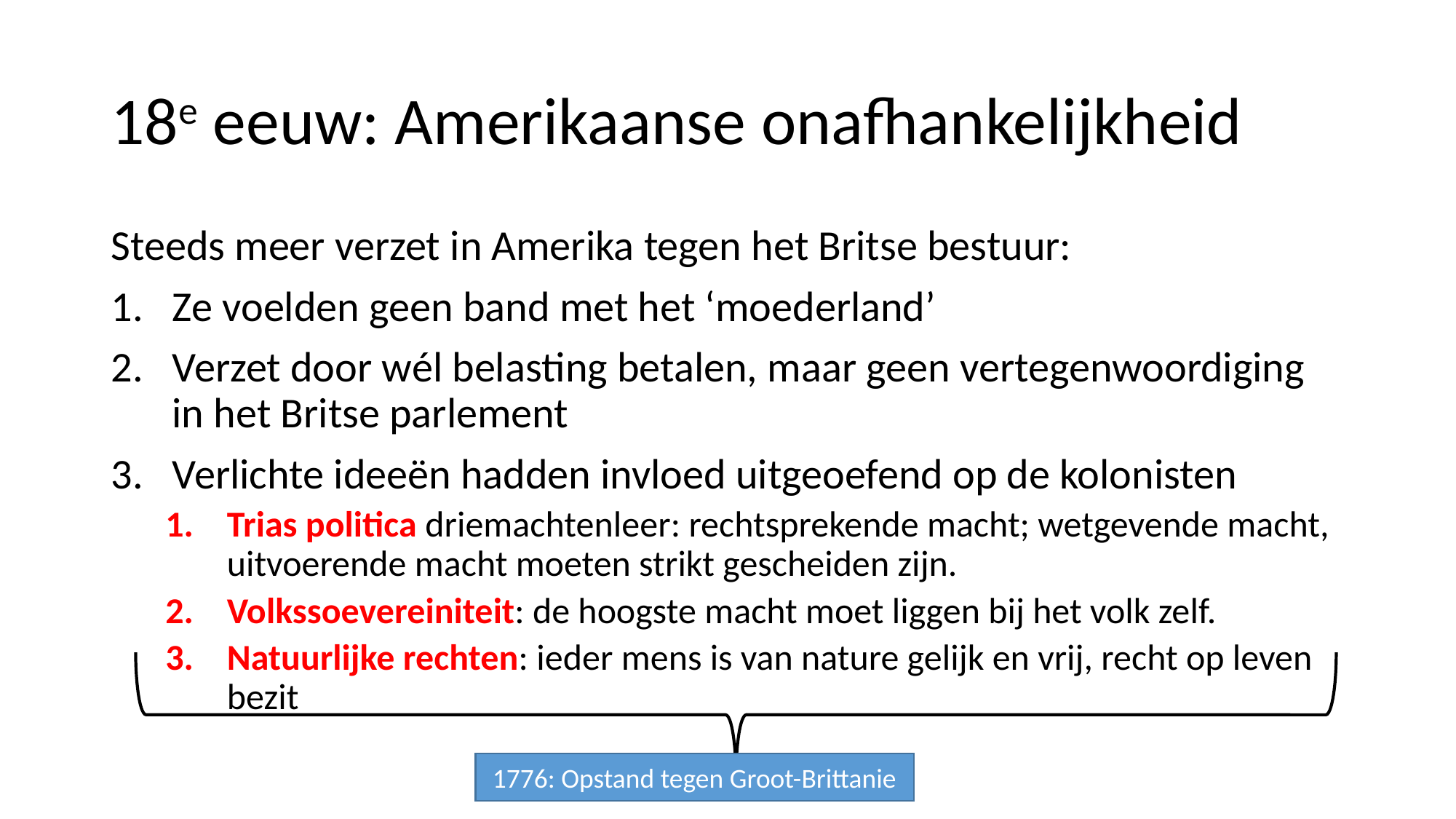

# 18e eeuw: Amerikaanse onafhankelijkheid

Steeds meer verzet in Amerika tegen het Britse bestuur:
Ze voelden geen band met het ‘moederland’
Verzet door wél belasting betalen, maar geen vertegenwoordiging in het Britse parlement
Verlichte ideeën hadden invloed uitgeoefend op de kolonisten
Trias politica driemachtenleer: rechtsprekende macht; wetgevende macht, uitvoerende macht moeten strikt gescheiden zijn.
Volkssoevereiniteit: de hoogste macht moet liggen bij het volk zelf.
Natuurlijke rechten: ieder mens is van nature gelijk en vrij, recht op leven bezit

1776: Opstand tegen Groot-Brittanie